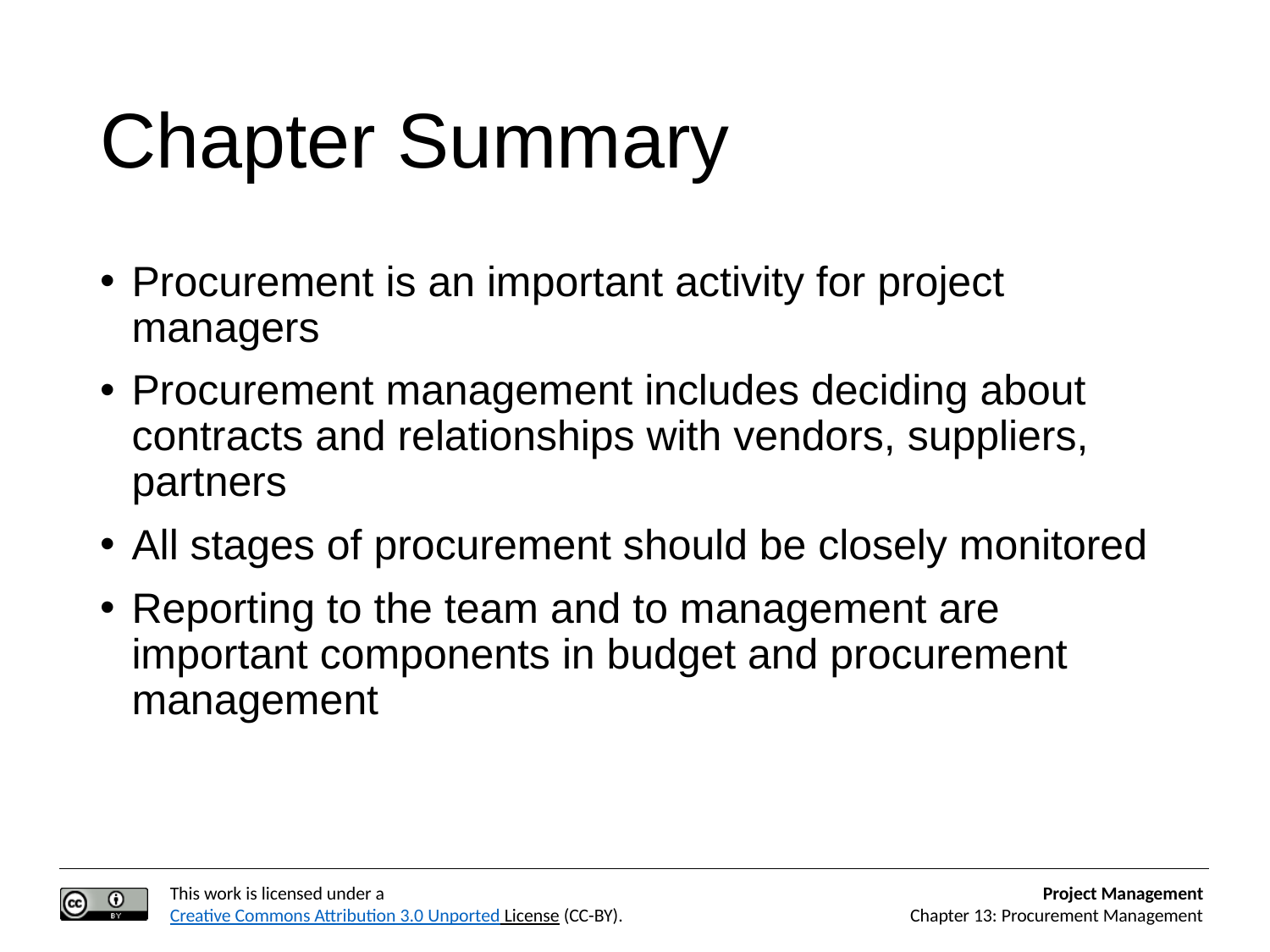

# Chapter Summary
Procurement is an important activity for project managers
Procurement management includes deciding about contracts and relationships with vendors, suppliers, partners
All stages of procurement should be closely monitored
Reporting to the team and to management are important components in budget and procurement management